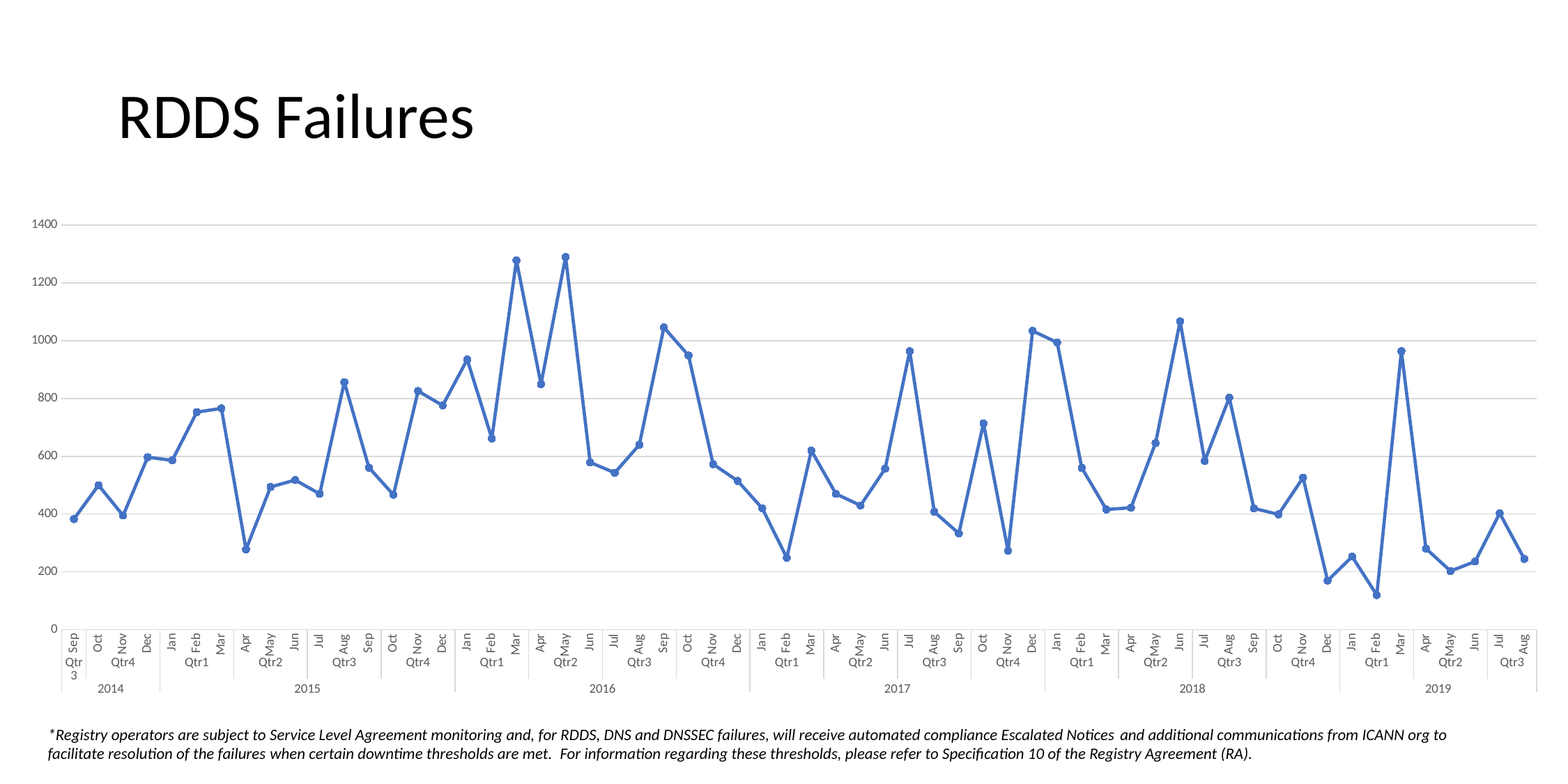

# RDDS Failures

### Chart

| Category | Total |
|---|---|
| Sep | 383.0 |
| Oct | 500.0 |
| Nov | 395.0 |
| Dec | 597.0 |
| Jan | 586.0 |
| Feb | 753.0 |
| Mar | 766.0 |
| Apr | 278.0 |
| May | 494.0 |
| Jun | 518.0 |
| Jul | 470.0 |
| Aug | 857.0 |
| Sep | 561.0 |
| Oct | 467.0 |
| Nov | 826.0 |
| Dec | 776.0 |
| Jan | 935.0 |
| Feb | 662.0 |
| Mar | 1278.0 |
| Apr | 850.0 |
| May | 1290.0 |
| Jun | 579.0 |
| Jul | 543.0 |
| Aug | 640.0 |
| Sep | 1046.0 |
| Oct | 949.0 |
| Nov | 573.0 |
| Dec | 515.0 |
| Jan | 420.0 |
| Feb | 249.0 |
| Mar | 620.0 |
| Apr | 470.0 |
| May | 430.0 |
| Jun | 557.0 |
| Jul | 964.0 |
| Aug | 408.0 |
| Sep | 333.0 |
| Oct | 714.0 |
| Nov | 273.0 |
| Dec | 1034.0 |
| Jan | 994.0 |
| Feb | 560.0 |
| Mar | 416.0 |
| Apr | 422.0 |
| May | 646.0 |
| Jun | 1067.0 |
| Jul | 584.0 |
| Aug | 803.0 |
| Sep | 420.0 |
| Oct | 399.0 |
| Nov | 526.0 |
| Dec | 170.0 |
| Jan | 253.0 |
| Feb | 120.0 |
| Mar | 964.0 |
| Apr | 281.0 |
| May | 203.0 |
| Jun | 236.0 |
| Jul | 403.0 |
| Aug | 245.0 |
*Registry operators are subject to Service Level Agreement monitoring and, for RDDS, DNS and DNSSEC failures, will receive automated compliance Escalated Notices and additional communications from ICANN org to facilitate resolution of the failures when certain downtime thresholds are met.  For information regarding these thresholds, please refer to Specification 10 of the Registry Agreement (RA).